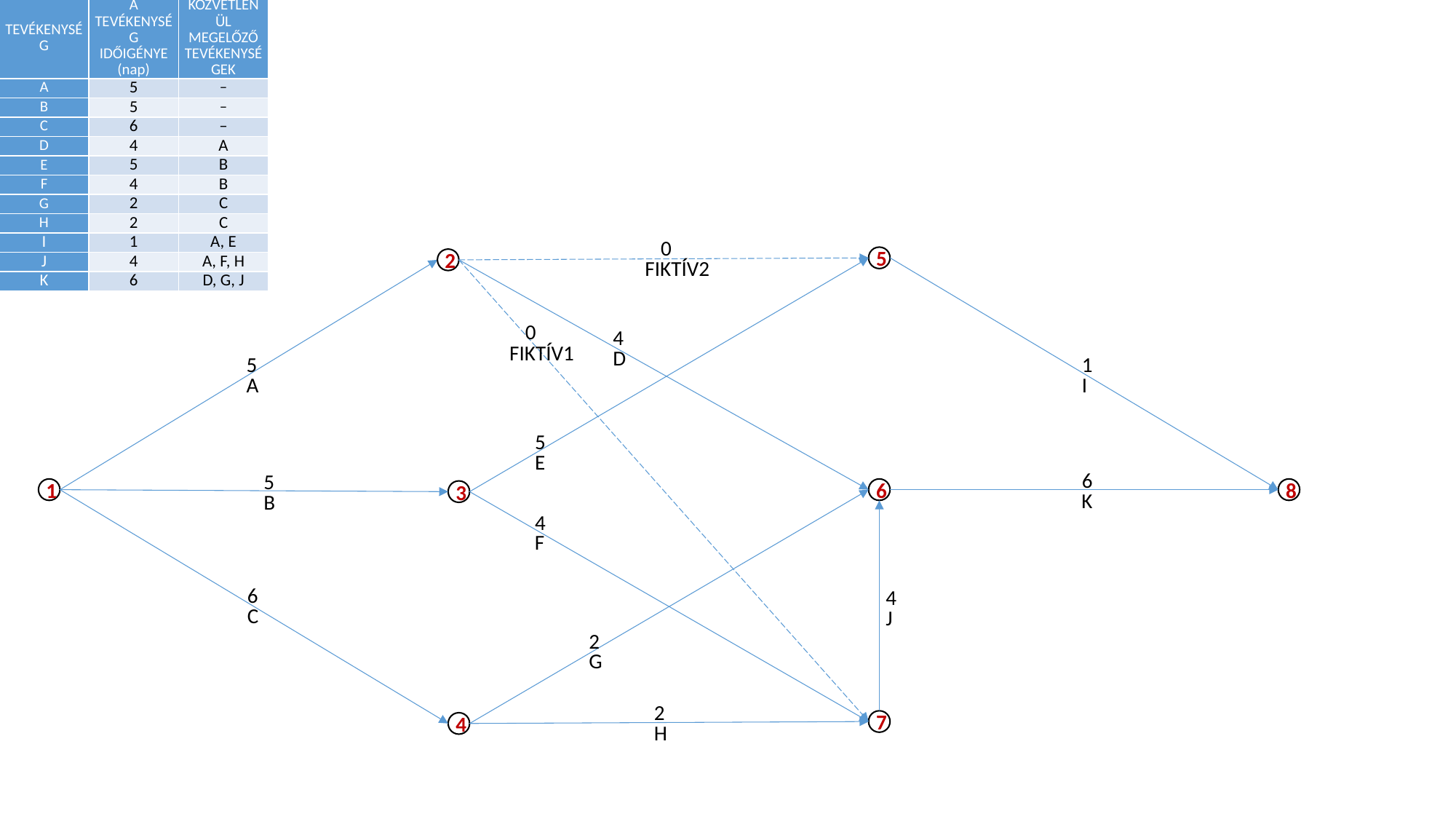

| TEVÉKENYSÉG | A TEVÉKENYSÉG IDŐIGÉNYE (nap) | KÖZVETLENÜL MEGELŐZŐ TEVÉKENYSÉGEK |
| --- | --- | --- |
| A | 5 | – |
| B | 5 | – |
| C | 6 | – |
| D | 4 | A |
| E | 5 | B |
| F | 4 | B |
| G | 2 | C |
| H | 2 | C |
| I | 1 | A, E |
| J | 4 | A, F, H |
| K | 6 | D, G, J |
0
5
2
FIKTÍV2
0
4
FIKTÍV1
D
1
5
I
A
5
E
6
5
1
6
8
3
K
B
4
F
6
4
C
J
2
G
2
7
4
H